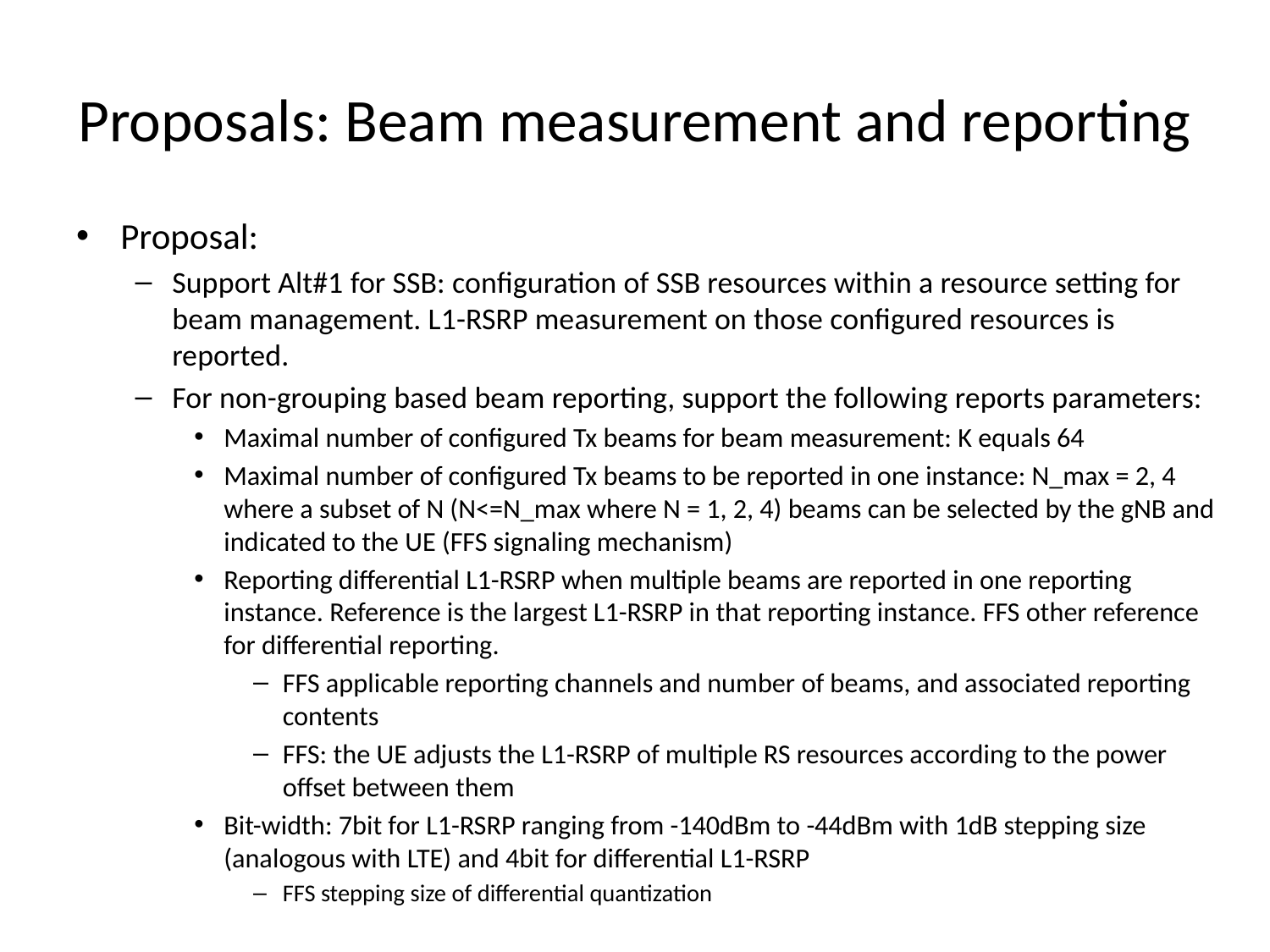

# Proposals: Beam measurement and reporting
Proposal:
Support Alt#1 for SSB: configuration of SSB resources within a resource setting for beam management. L1-RSRP measurement on those configured resources is reported.
For non-grouping based beam reporting, support the following reports parameters:
Maximal number of configured Tx beams for beam measurement: K equals 64
Maximal number of configured Tx beams to be reported in one instance: N_max = 2, 4  where a subset of N (N<=N_max where N = 1, 2, 4) beams can be selected by the gNB and indicated to the UE (FFS signaling mechanism)
Reporting differential L1-RSRP when multiple beams are reported in one reporting instance. Reference is the largest L1-RSRP in that reporting instance. FFS other reference for differential reporting.
FFS applicable reporting channels and number of beams, and associated reporting contents
FFS: the UE adjusts the L1-RSRP of multiple RS resources according to the power offset between them
Bit-width: 7bit for L1-RSRP ranging from -140dBm to -44dBm with 1dB stepping size (analogous with LTE) and 4bit for differential L1-RSRP
FFS stepping size of differential quantization